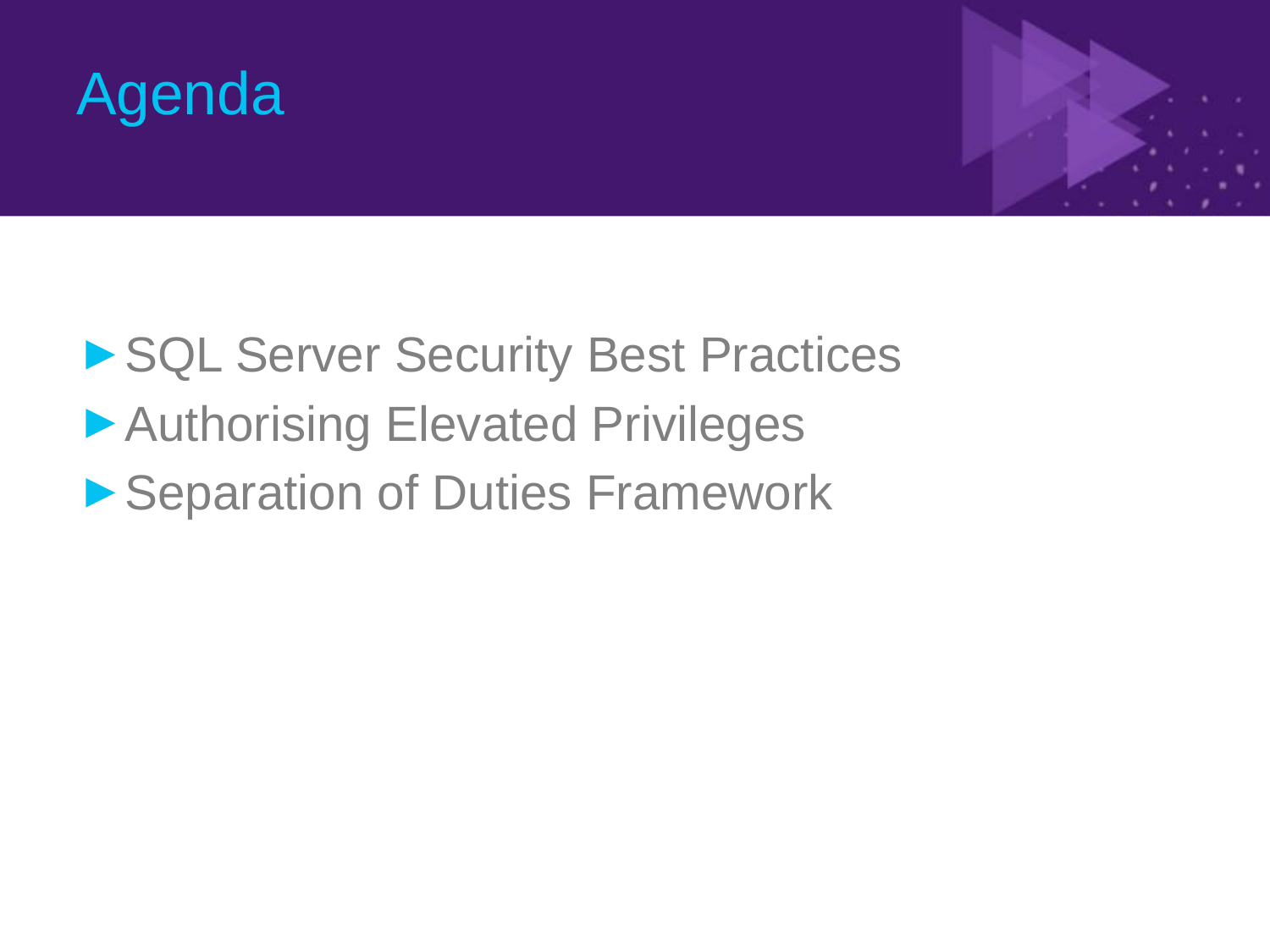

# Agenda
SQL Server Security Best Practices
Authorising Elevated Privileges
Separation of Duties Framework